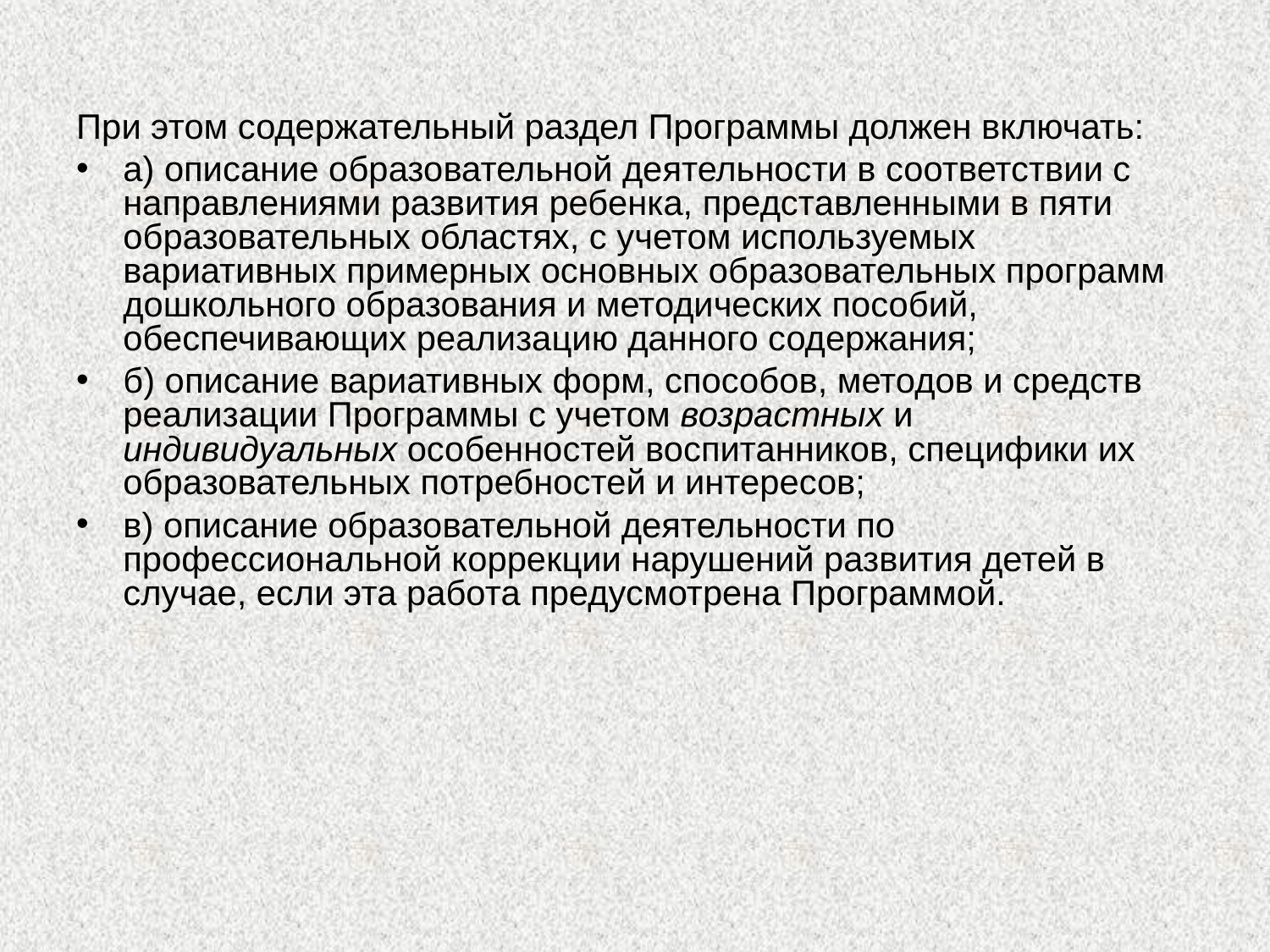

При этом содержательный раздел Программы должен включать:
а) описание образовательной деятельности в соответствии с направлениями развития ребенка, представленными в пяти образовательных областях, с учетом используемых вариативных примерных основных образовательных программ дошкольного образования и методических пособий, обеспечивающих реализацию данного содержания;
б) описание вариативных форм, способов, методов и средств реализации Программы с учетом возрастных и индивидуальных особенностей воспитанников, специфики их образовательных потребностей и интересов;
в) описание образовательной деятельности по профессиональной коррекции нарушений развития детей в случае, если эта работа предусмотрена Программой.